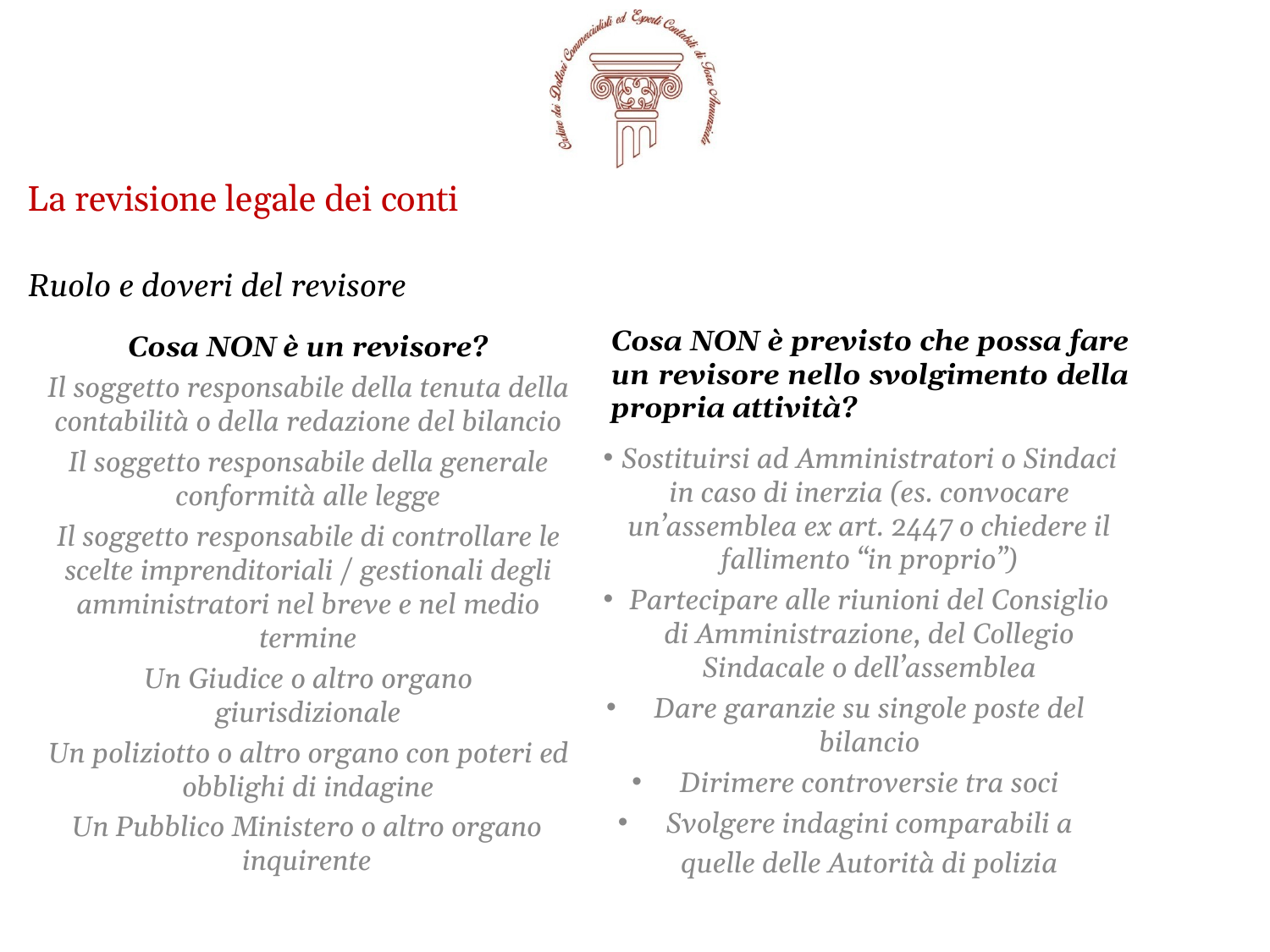

# La revisione legale dei conti
Ruolo e doveri del revisore
Cosa NON è un revisore?
Il soggetto responsabile della tenuta della contabilità o della redazione del bilancio
Il soggetto responsabile della generale conformità alle legge
Il soggetto responsabile di controllare le scelte imprenditoriali / gestionali degli amministratori nel breve e nel medio termine
Un Giudice o altro organo giurisdizionale
Un poliziotto o altro organo con poteri ed obblighi di indagine
Un Pubblico Ministero o altro organo
inquirente
Cosa NON è previsto che possa fare un revisore nello svolgimento della propria attività?
Sostituirsi ad Amministratori o Sindaci in caso di inerzia (es. convocare un’assemblea ex art. 2447 o chiedere il fallimento “in proprio”)
Partecipare alle riunioni del Consiglio di Amministrazione, del Collegio Sindacale o dell’assemblea
Dare garanzie su singole poste del bilancio
Dirimere controversie tra soci
Svolgere indagini comparabili a
quelle delle Autorità di polizia
Formazione Specialistica Revisione Legale